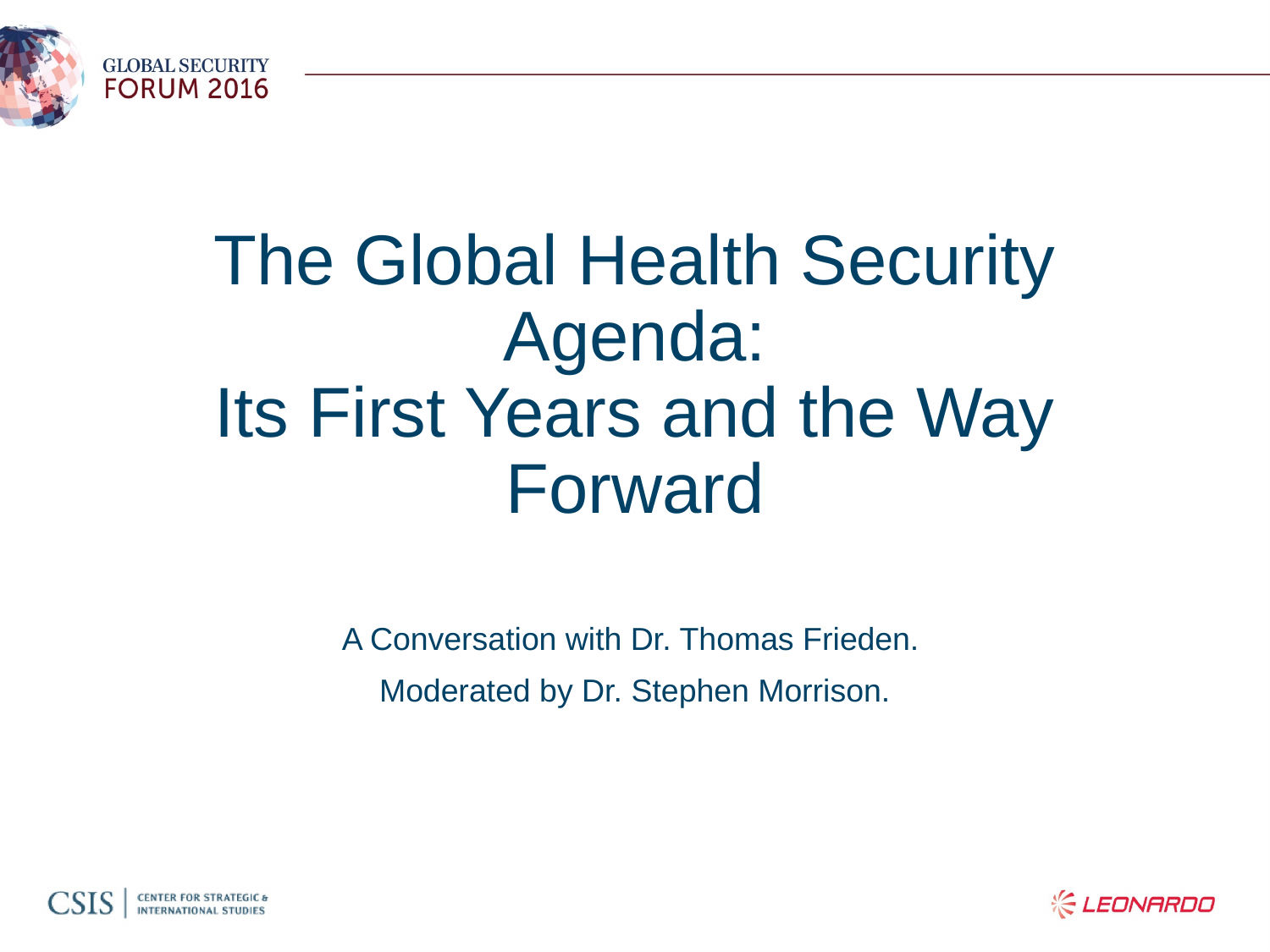

# The Global Health Security Agenda: Its First Years and the Way Forward
A Conversation with Dr. Thomas Frieden.
Moderated by Dr. Stephen Morrison.